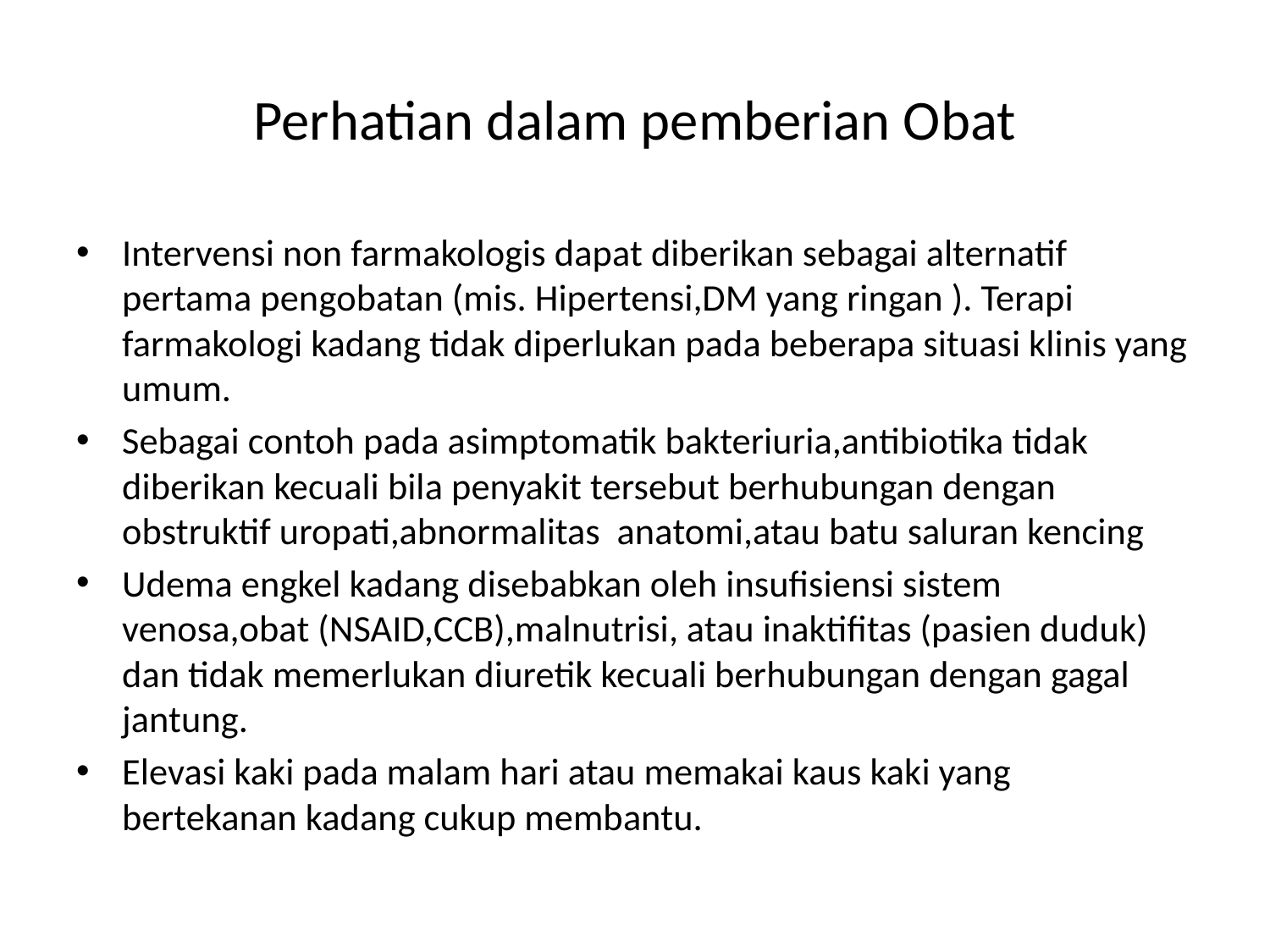

# Perhatian dalam pemberian Obat
Intervensi non farmakologis dapat diberikan sebagai alternatif pertama pengobatan (mis. Hipertensi,DM yang ringan ). Terapi farmakologi kadang tidak diperlukan pada beberapa situasi klinis yang umum.
Sebagai contoh pada asimptomatik bakteriuria,antibiotika tidak diberikan kecuali bila penyakit tersebut berhubungan dengan obstruktif uropati,abnormalitas  anatomi,atau batu saluran kencing
Udema engkel kadang disebabkan oleh insufisiensi sistem venosa,obat (NSAID,CCB),malnutrisi, atau inaktifitas (pasien duduk) dan tidak memerlukan diuretik kecuali berhubungan dengan gagal jantung.
Elevasi kaki pada malam hari atau memakai kaus kaki yang bertekanan kadang cukup membantu.